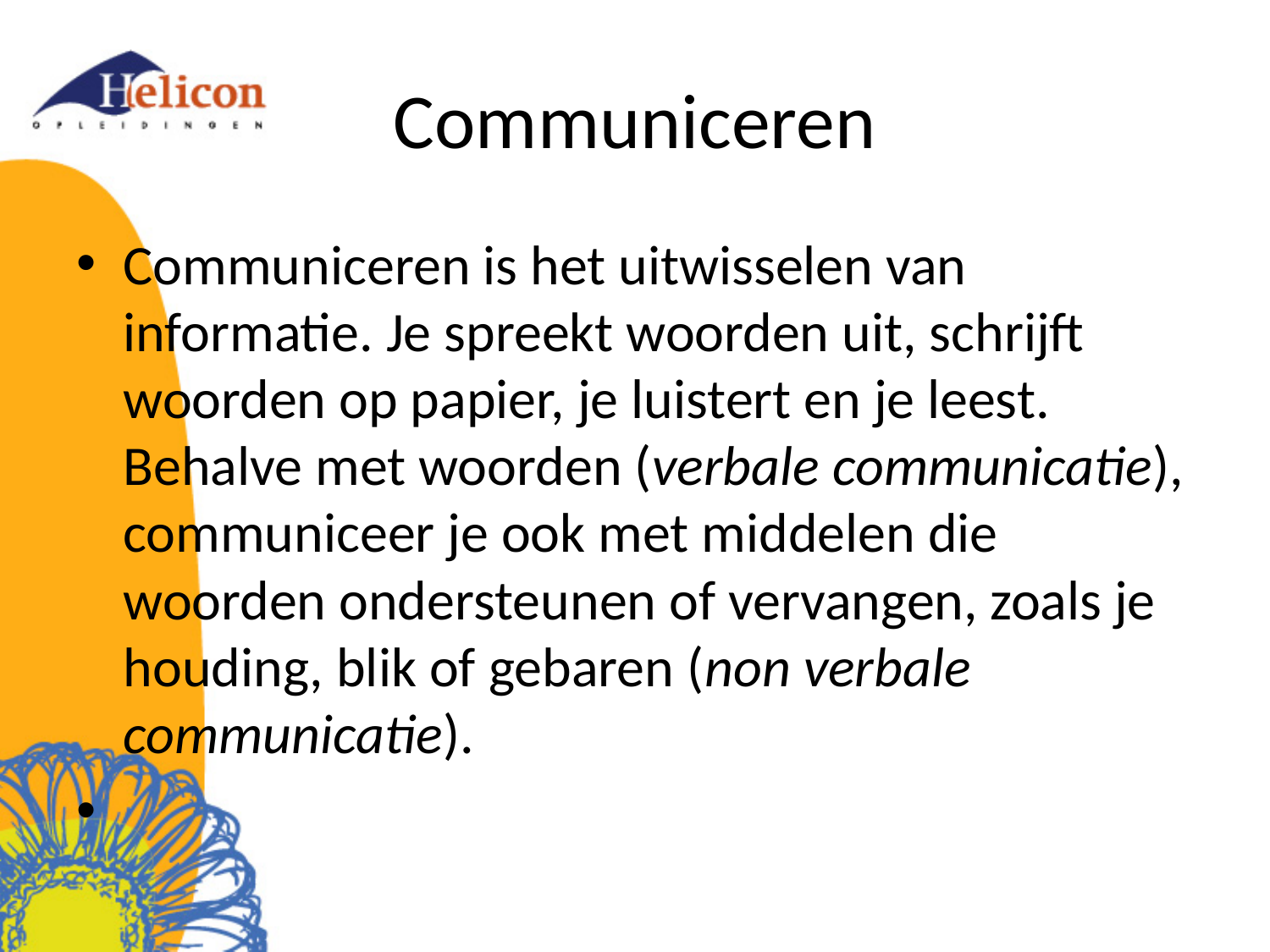

# Communiceren
Communiceren is het uitwisselen van informatie. Je spreekt woorden uit, schrijft woorden op papier, je luistert en je leest. Behalve met woorden (verbale communicatie), communiceer je ook met middelen die woorden ondersteunen of vervangen, zoals je houding, blik of gebaren (non verbale communicatie).